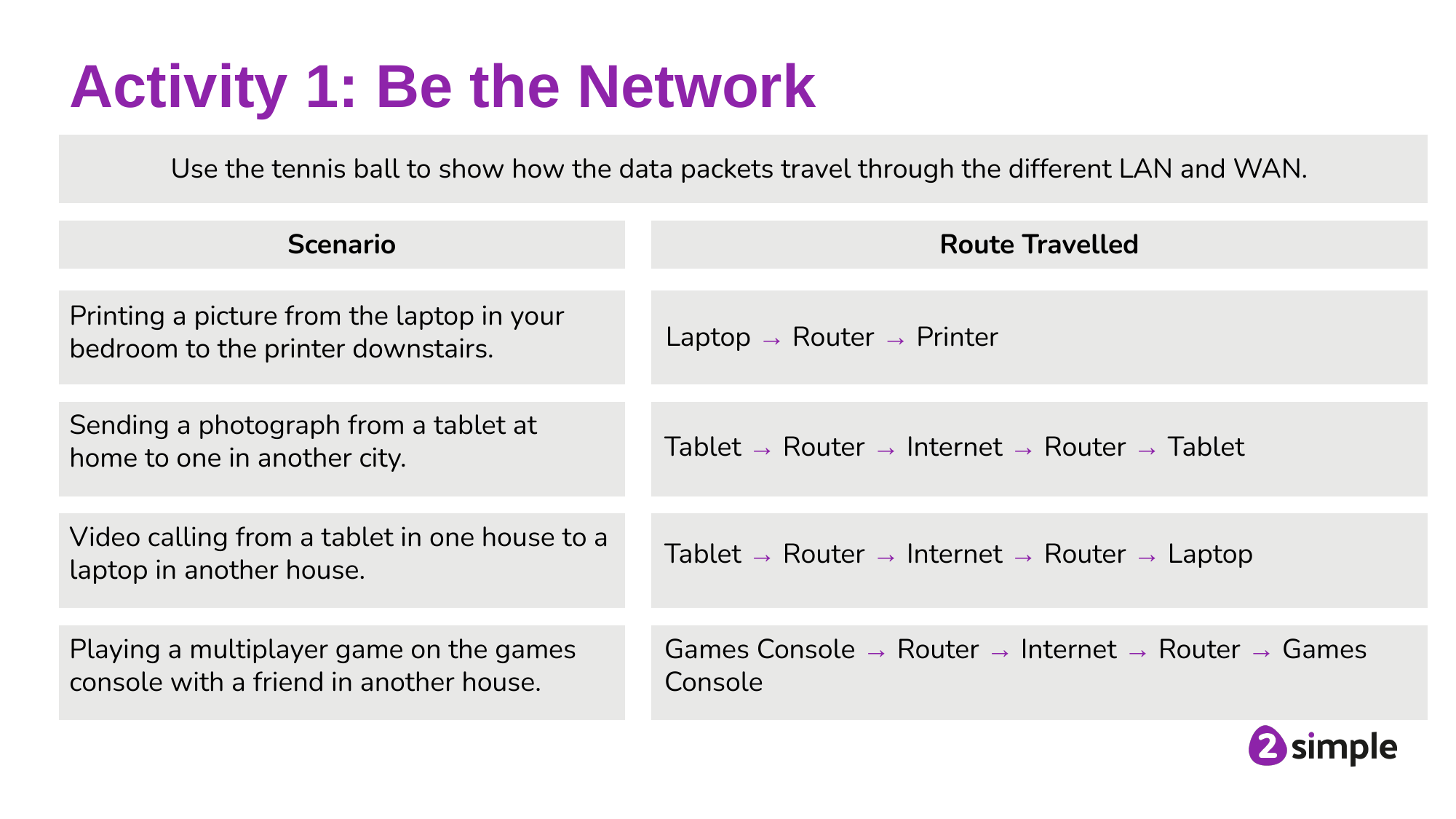

# Activity 1: Be the Network
| Use the tennis ball to show how the data packets travel through the different LAN and WAN. |  |  |
| --- | --- | --- |
|  |  |  |
| Scenario |  | Route Travelled |
|  |  |  |
|  |  |  |
|  |  |  |
|  |  |  |
|  |  |  |
|  |  |  |
|  |  |  |
|  |  |  |
Printing a picture from the laptop in your bedroom to the printer downstairs.
Laptop → Router → Printer
Sending a photograph from a tablet at home to one in another city.
Tablet → Router → Internet → Router → Tablet
Video calling from a tablet in one house to a laptop in another house.
Tablet → Router → Internet → Router → Laptop
Playing a multiplayer game on the games console with a friend in another house.
Games Console → Router → Internet → Router → Games Console